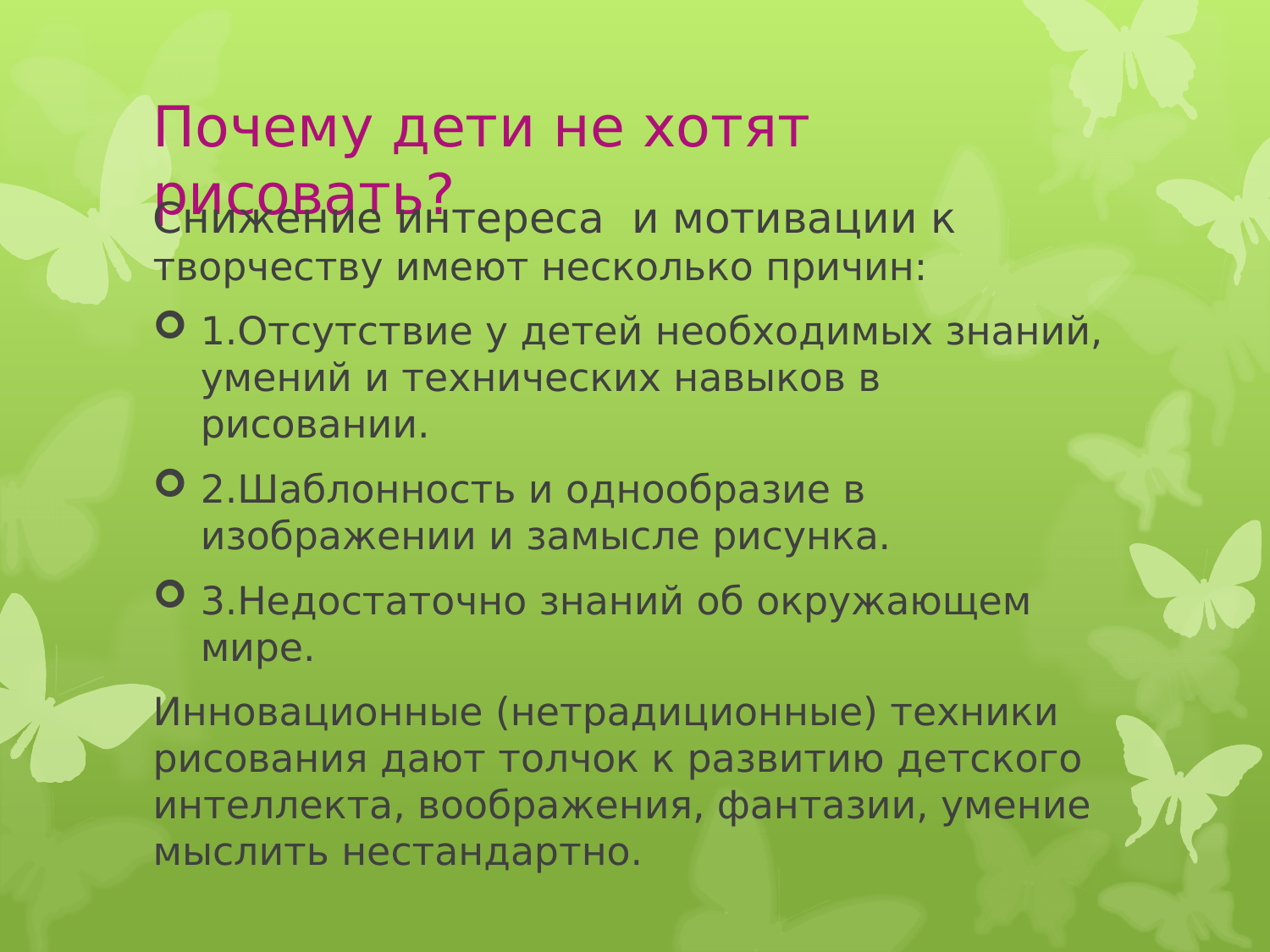

# Почему дети не хотят рисовать?
Снижение интереса  и мотивации к творчеству имеют несколько причин:
1.Отсутствие у детей необходимых знаний, умений и технических навыков в рисовании.
2.Шаблонность и однообразие в изображении и замысле рисунка.
3.Недостаточно знаний об окружающем мире.
Инновационные (нетрадиционные) техники рисования дают толчок к развитию детского интеллекта, воображения, фантазии, умение мыслить нестандартно.